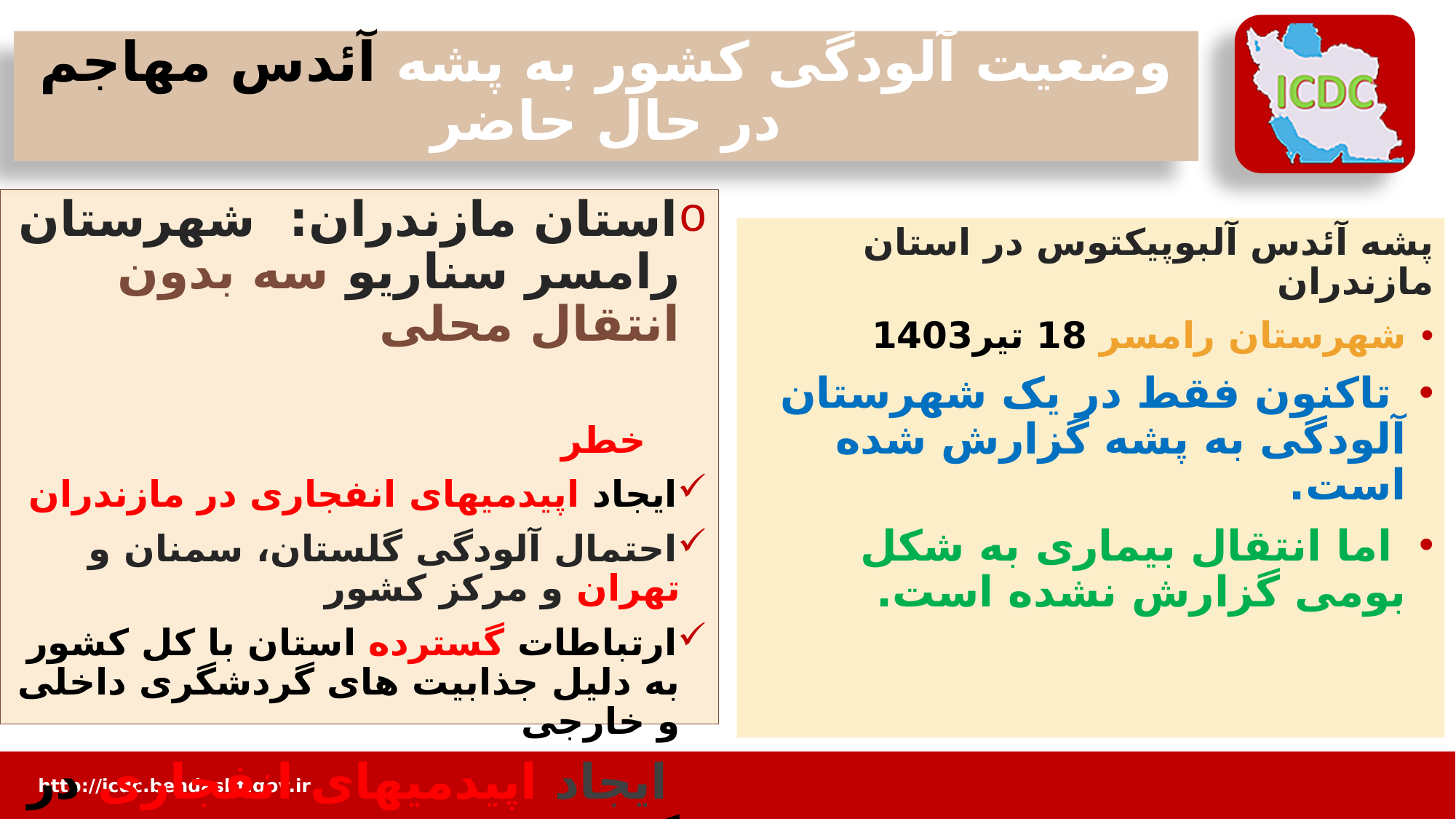

# وضعیت آلودگی کشور به پشه آئدس مهاجم در حال حاضر
استان مازندران:  شهرستان رامسر سناریو سه بدون انتقال محلی

    خطر
ایجاد اپیدمیهای انفجاری در مازندران
احتمال آلودگی گلستان، سمنان و تهران و مرکز کشور
ارتباطات گسترده استان با کل کشور به دلیل جذابیت های گردشگری داخلی و خارجی
ایجاد اپیدمیهای انفجاری در کشور
پشه آئدس آلبوپیکتوس در استان مازندران
شهرستان رامسر 18 تیر1403
 تاکنون فقط در یک شهرستان آلودگی به پشه گزارش شده است.
 اما انتقال بیماری به شکل بومی گزارش نشده است.